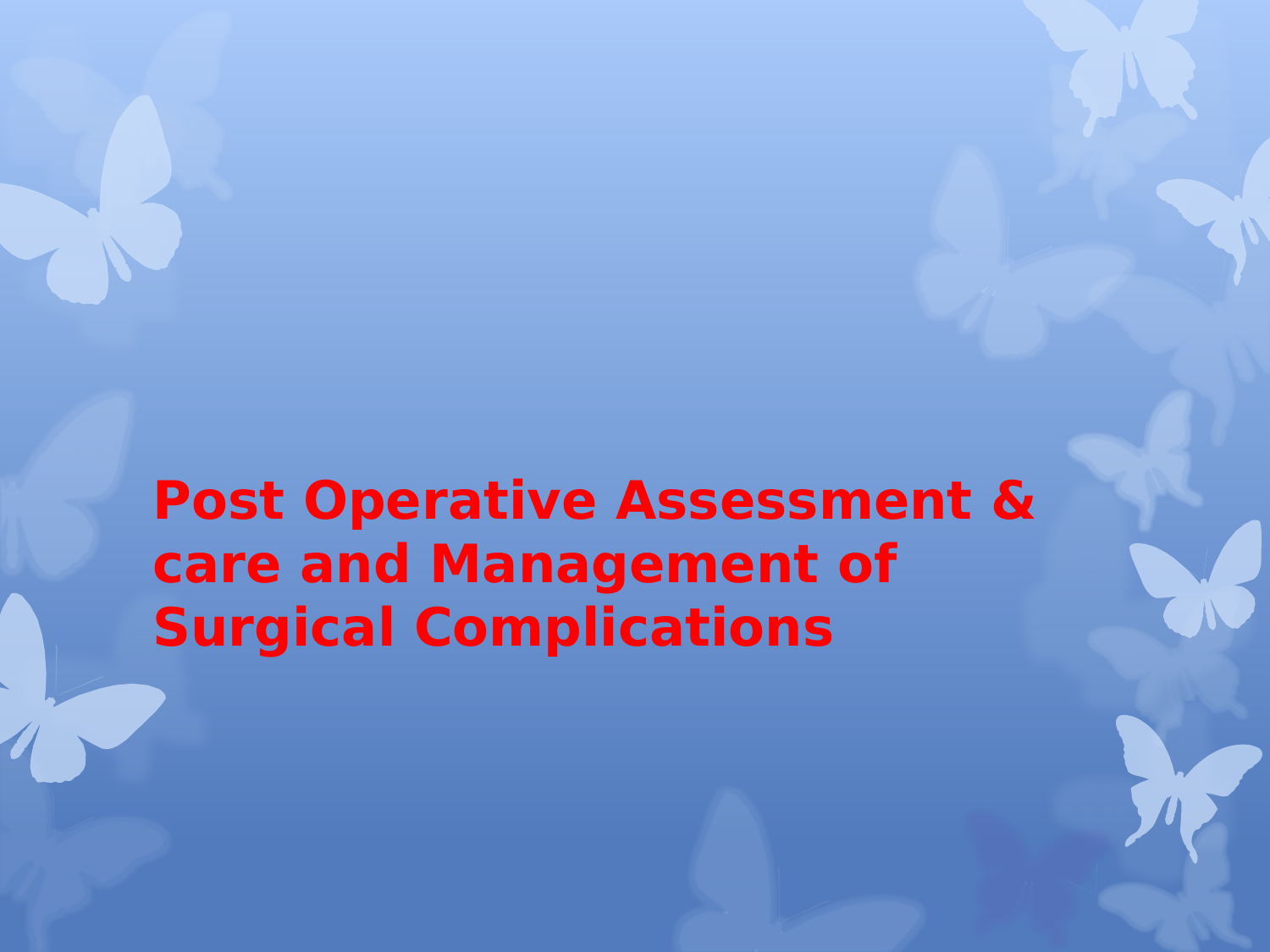

# Post Operative Assessment & care and Management of Surgical Complications